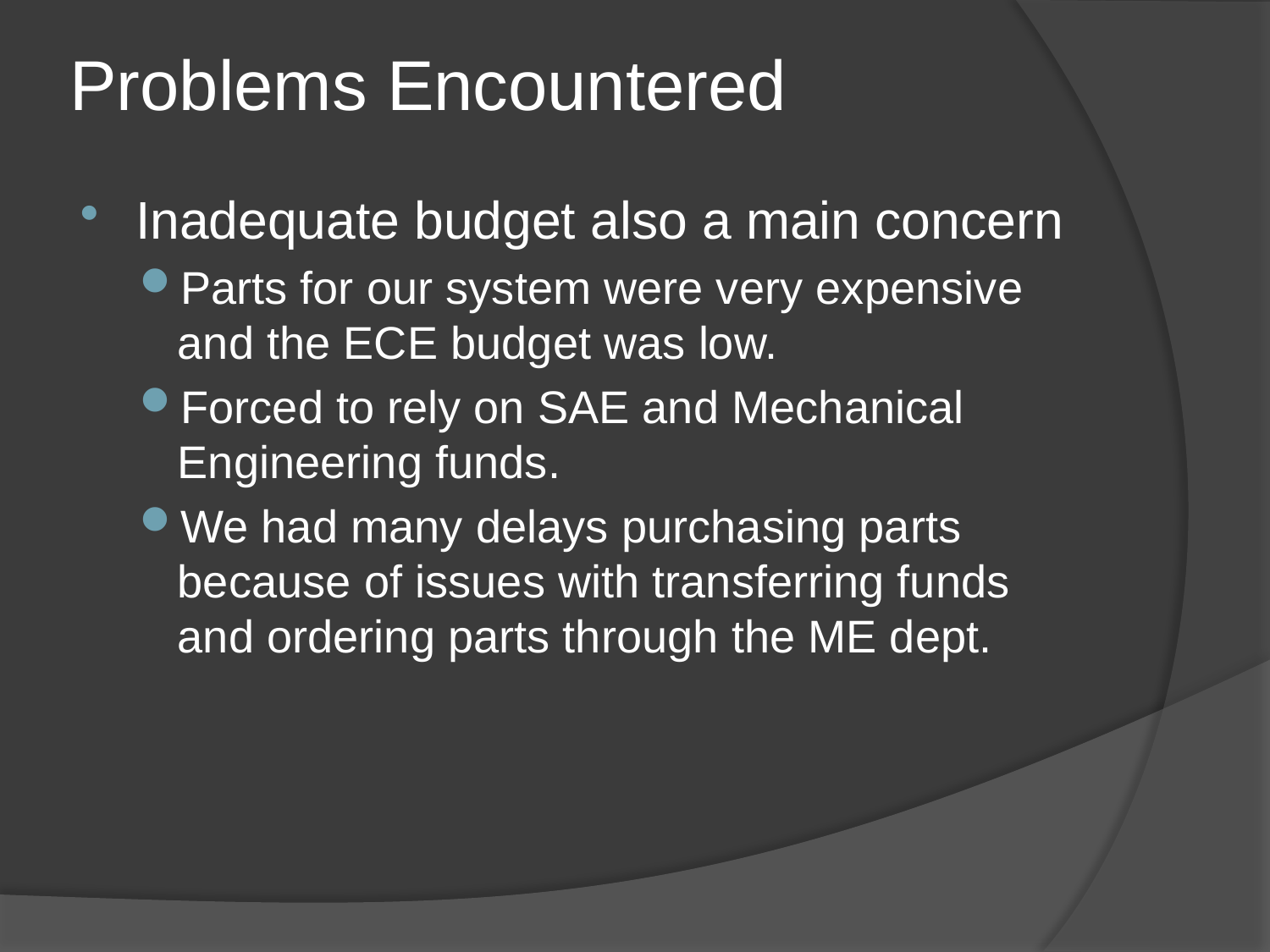

Problems Encountered
Inadequate budget also a main concern
Parts for our system were very expensive and the ECE budget was low.
Forced to rely on SAE and Mechanical Engineering funds.
We had many delays purchasing parts because of issues with transferring funds and ordering parts through the ME dept.